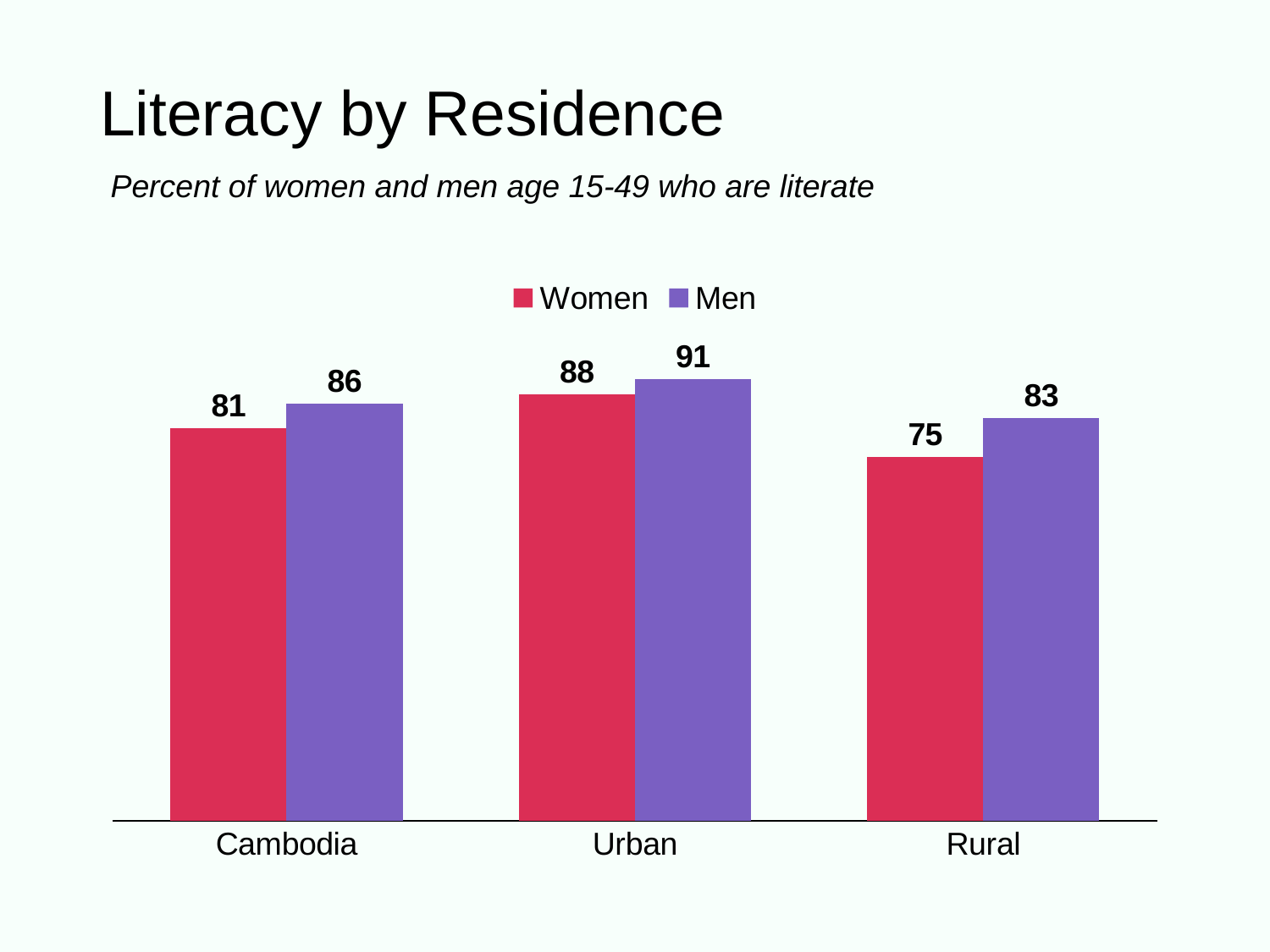

# Literacy by Residence
Percent of women and men age 15-49 who are literate

### Chart

| Category | Women | Men |
|---|---|---|
| Cambodia | 81.0 | 86.0 |
| Urban | 88.0 | 91.0 |
| Rural | 75.0 | 83.0 |